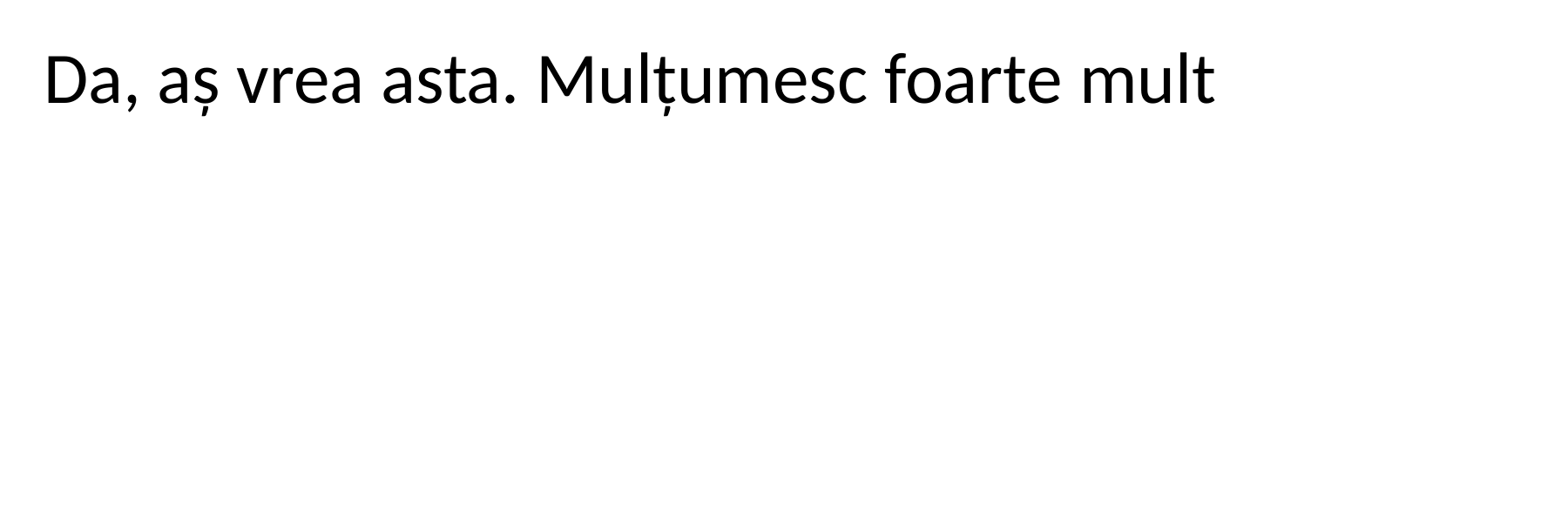

Da, aș vrea asta. Mulțumesc foarte mult